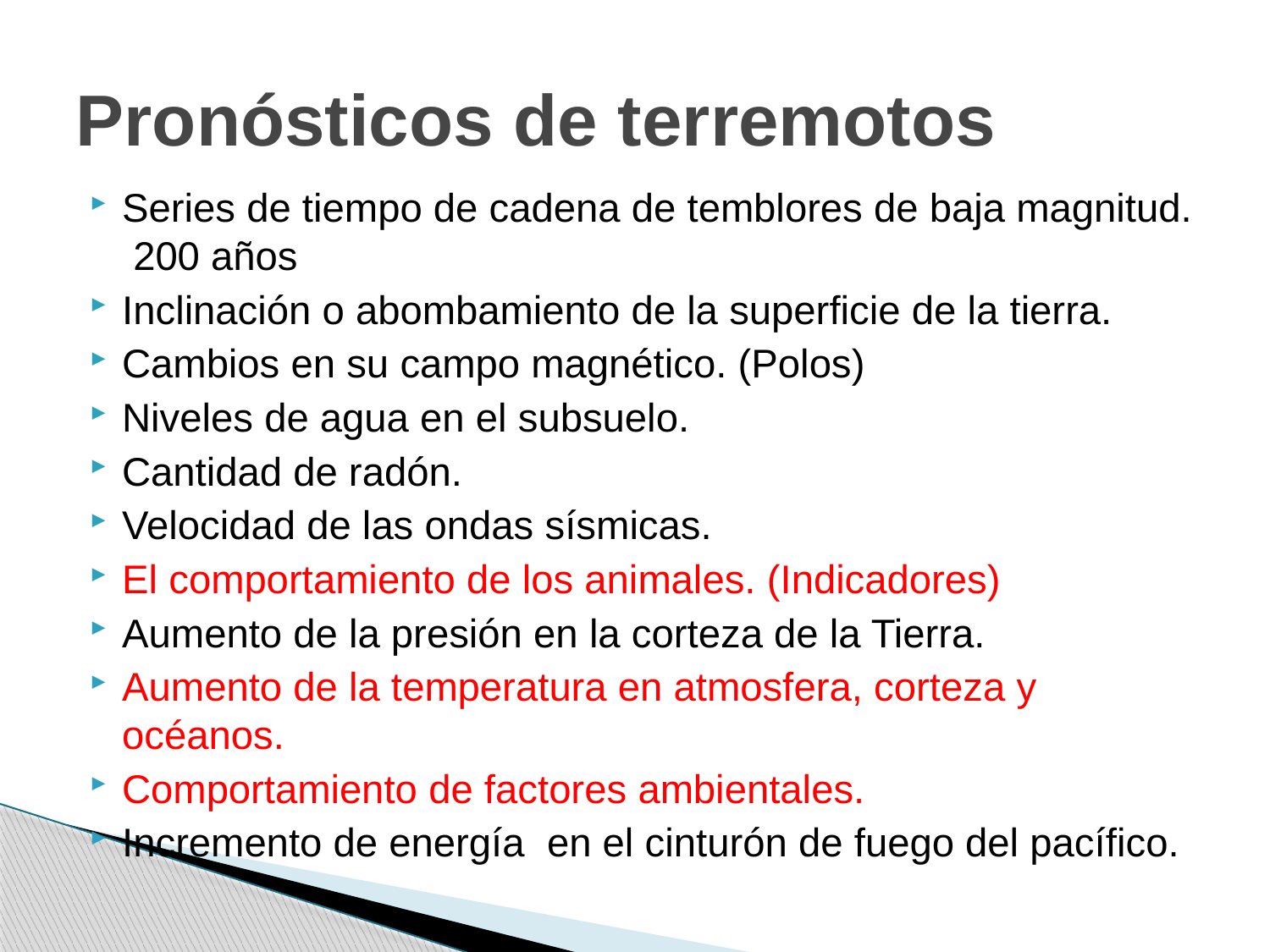

# Pronósticos de terremotos
Series de tiempo de cadena de temblores de baja magnitud.  200 años
Inclinación o abombamiento de la superficie de la tierra.
Cambios en su campo magnético. (Polos)
Niveles de agua en el subsuelo.
Cantidad de radón.
Velocidad de las ondas sísmicas.
El comportamiento de los animales. (Indicadores)
Aumento de la presión en la corteza de la Tierra.
Aumento de la temperatura en atmosfera, corteza y océanos.
Comportamiento de factores ambientales.
Incremento de energía  en el cinturón de fuego del pacífico.